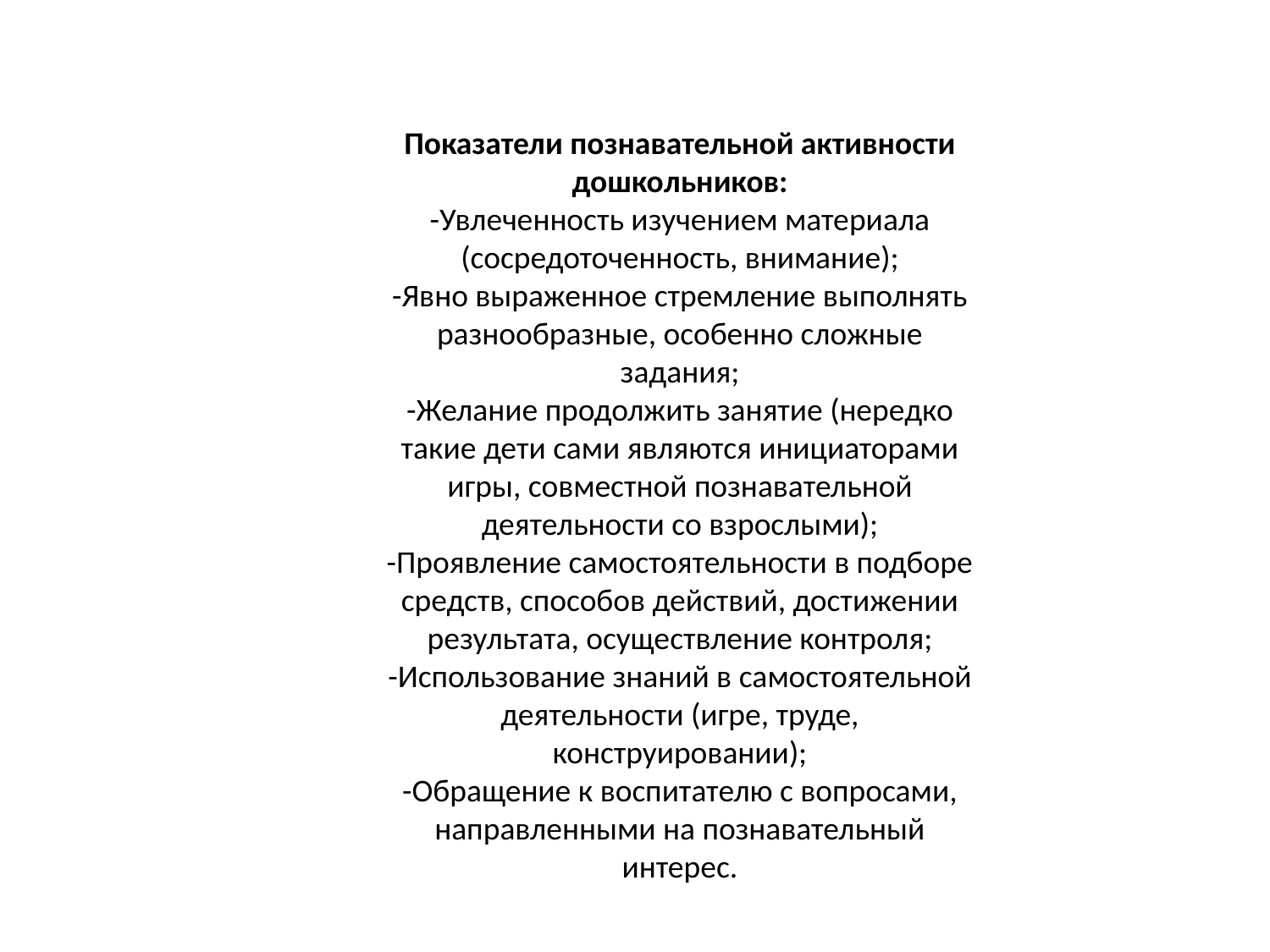

Показатели познавательной активности дошкольников:
-Увлеченность изучением материала (сосредоточенность, внимание);
-Явно выраженное стремление выполнять разнообразные, особенно сложные задания;
-Желание продолжить занятие (нередко такие дети сами являются инициаторами игры, совместной познавательной деятельности со взрослыми);
-Проявление самостоятельности в подборе средств, способов действий, достижении результата, осуществление контроля;
-Использование знаний в самостоятельной деятельности (игре, труде, конструировании);
-Обращение к воспитателю с вопросами, направленными на познавательный интерес.